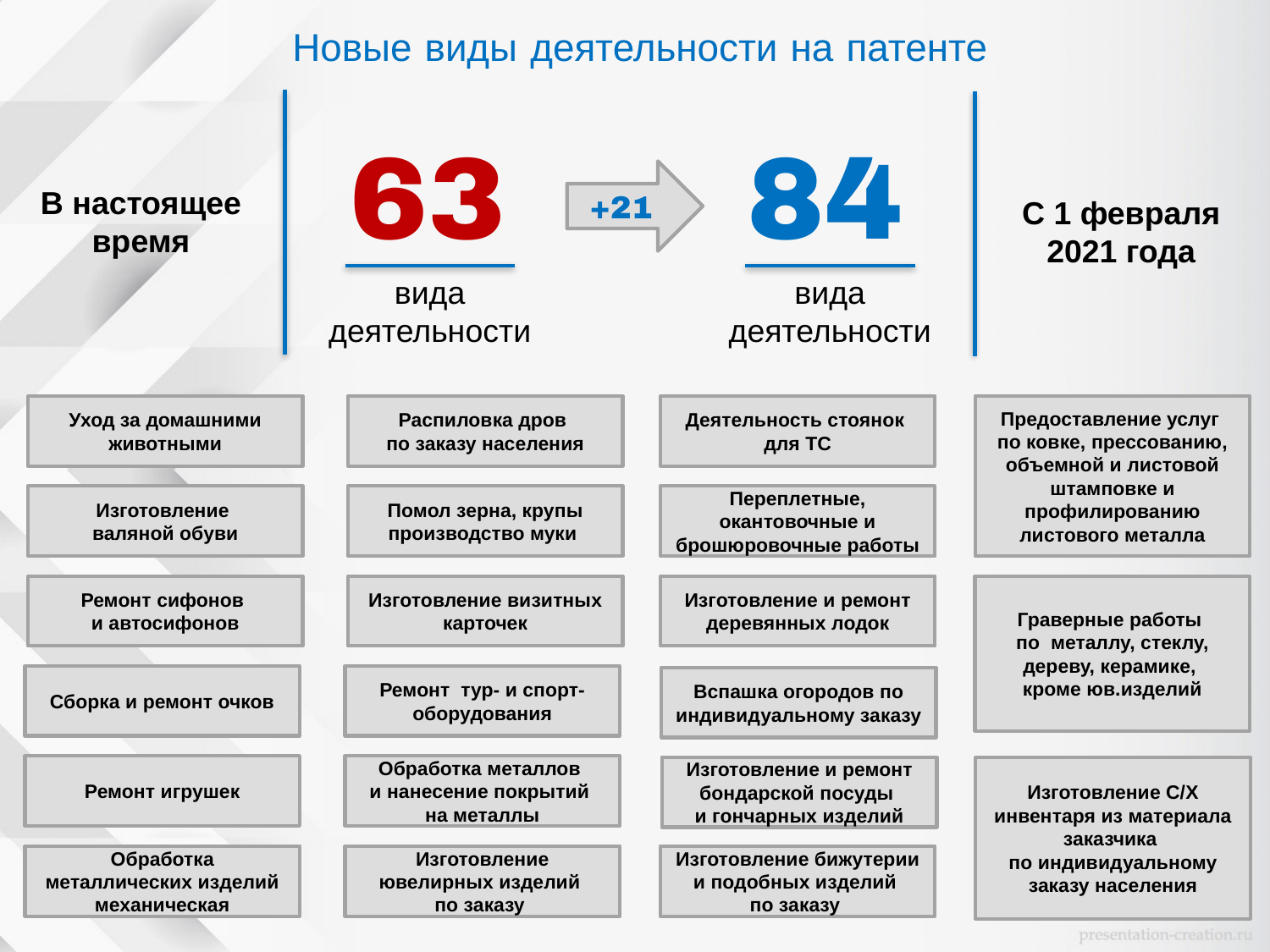

Новые виды деятельности на патенте
63
84

В настоящее время
+21
С 1 февраля 2021 года
вида деятельности
вида деятельности
Уход за домашними животными
Распиловка дров
по заказу населения
Деятельность стоянок
для ТС
Предоставление услуг
по ковке, прессованию, объемной и листовой штамповке и профилированию листового металла
Изготовление
валяной обуви
Помол зерна, крупы производство муки
Переплетные, окантовочные и брошюровочные работы
Ремонт сифонов
и автосифонов
Изготовление визитных карточек
Изготовление и ремонт деревянных лодок
Граверные работы
по  металлу, стеклу, дереву, керамике,
кроме юв.изделий
Сборка и ремонт очков
Ремонт  тур- и спорт- оборудования
Вспашка огородов по индивидуальному заказу
Ремонт игрушек
Обработка металлов
и нанесение покрытий
на металлы
Изготовление и ремонт бондарской посуды
и гончарных изделий
Изготовление С/Х инвентаря из материала заказчика
по индивидуальному заказу населения
Обработка металлических изделий механическая
Изготовление ювелирных изделий
по заказу
Изготовление бижутерии и подобных изделий
по заказу